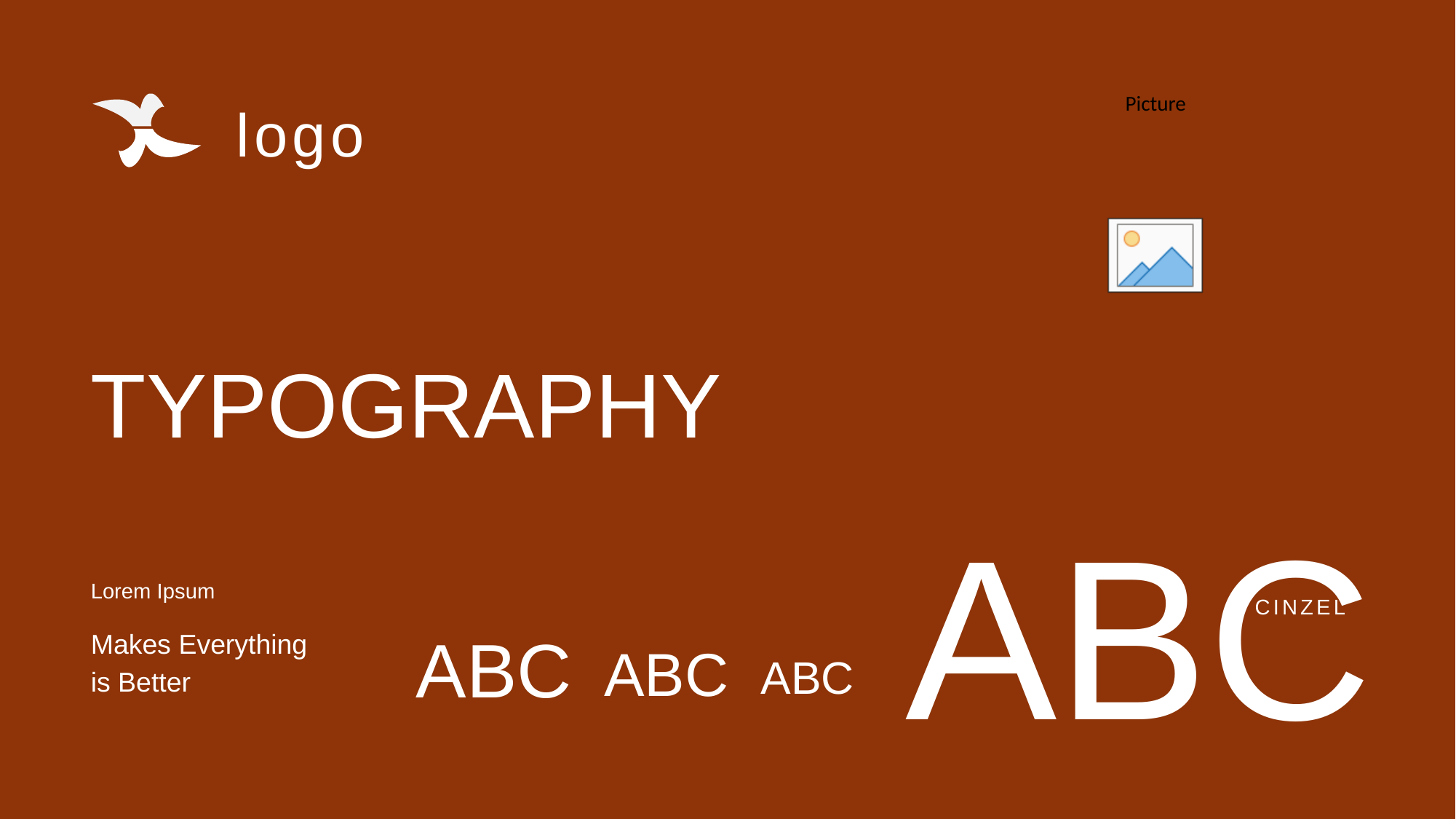

logo

TYPOGRAPHY
ABC
Lorem Ipsum
CINZEL
Makes Everything
is Better
ABC
ABC
ABC